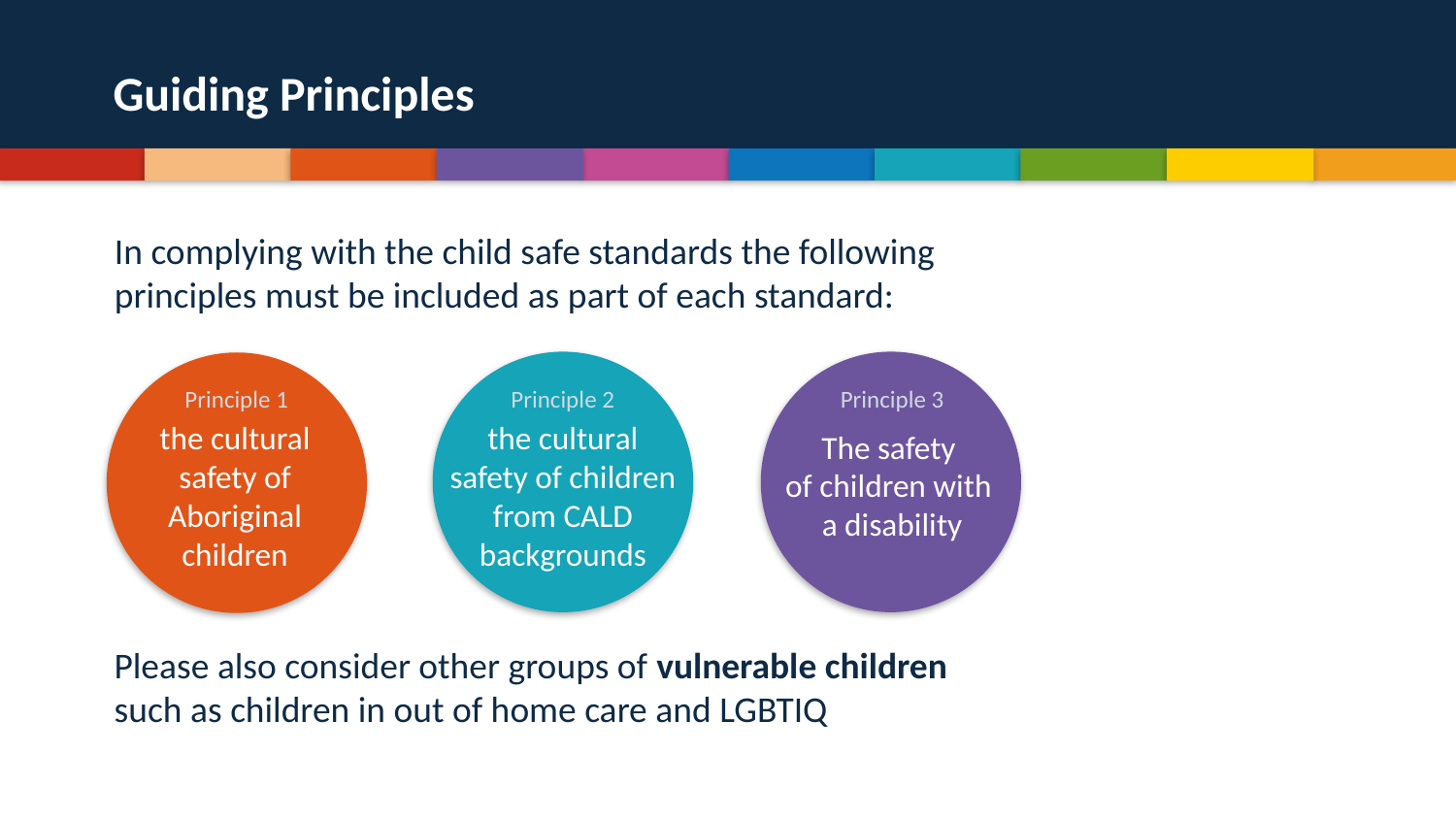

# Guiding Principles
In complying with the child safe standards the following
principles must be included as part of each standard:

Principle 2
the cultural safety of children from CALD backgrounds

Principle 3
The safety
of children with
a disability

Principle 1
the cultural safety of Aboriginal children
Please also consider other groups of vulnerable children such as children in out of home care and LGBTIQ